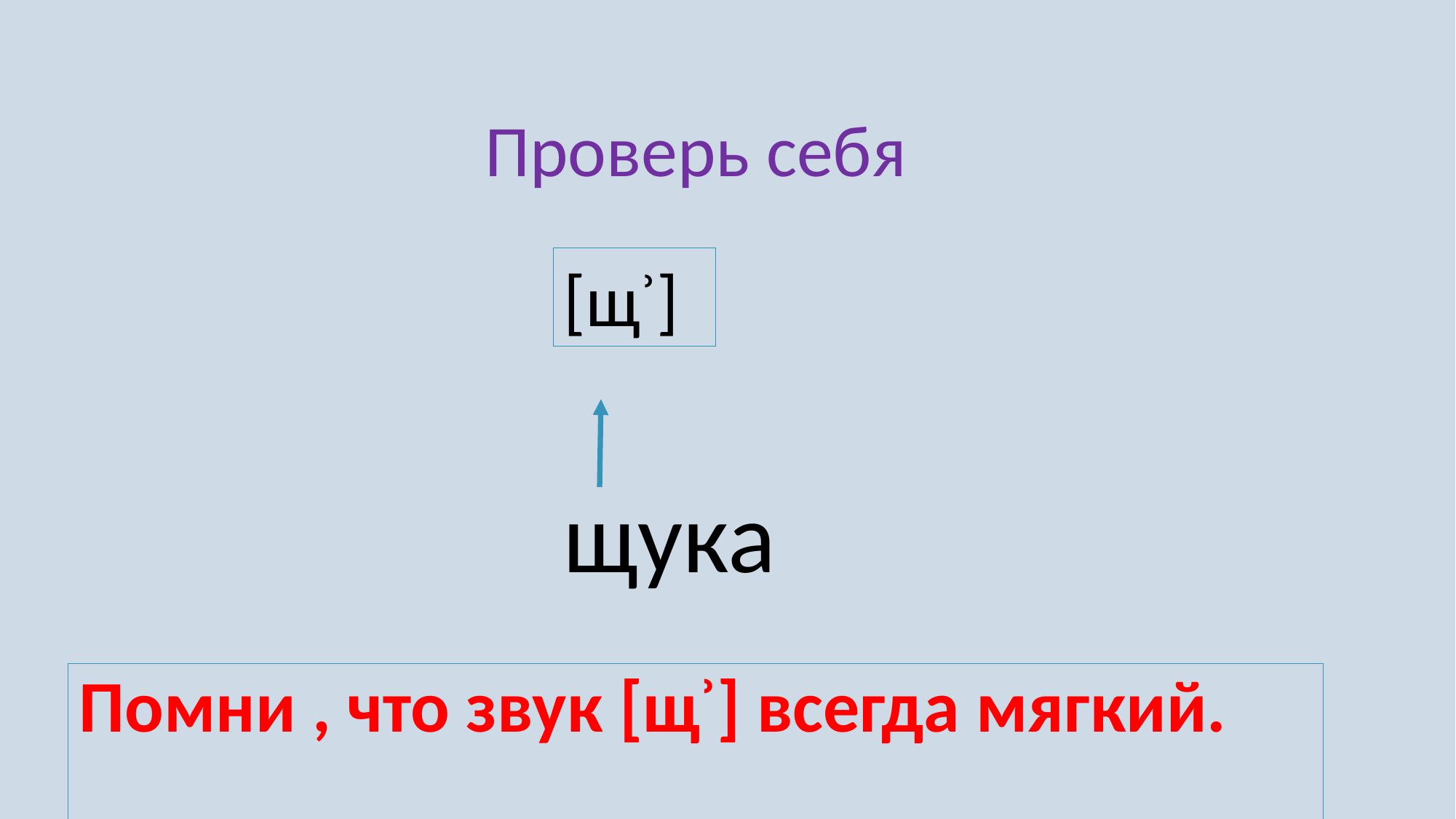

# Проверь себя
[щʾ]
щука
Помни , что звук [щʾ] всегда мягкий.